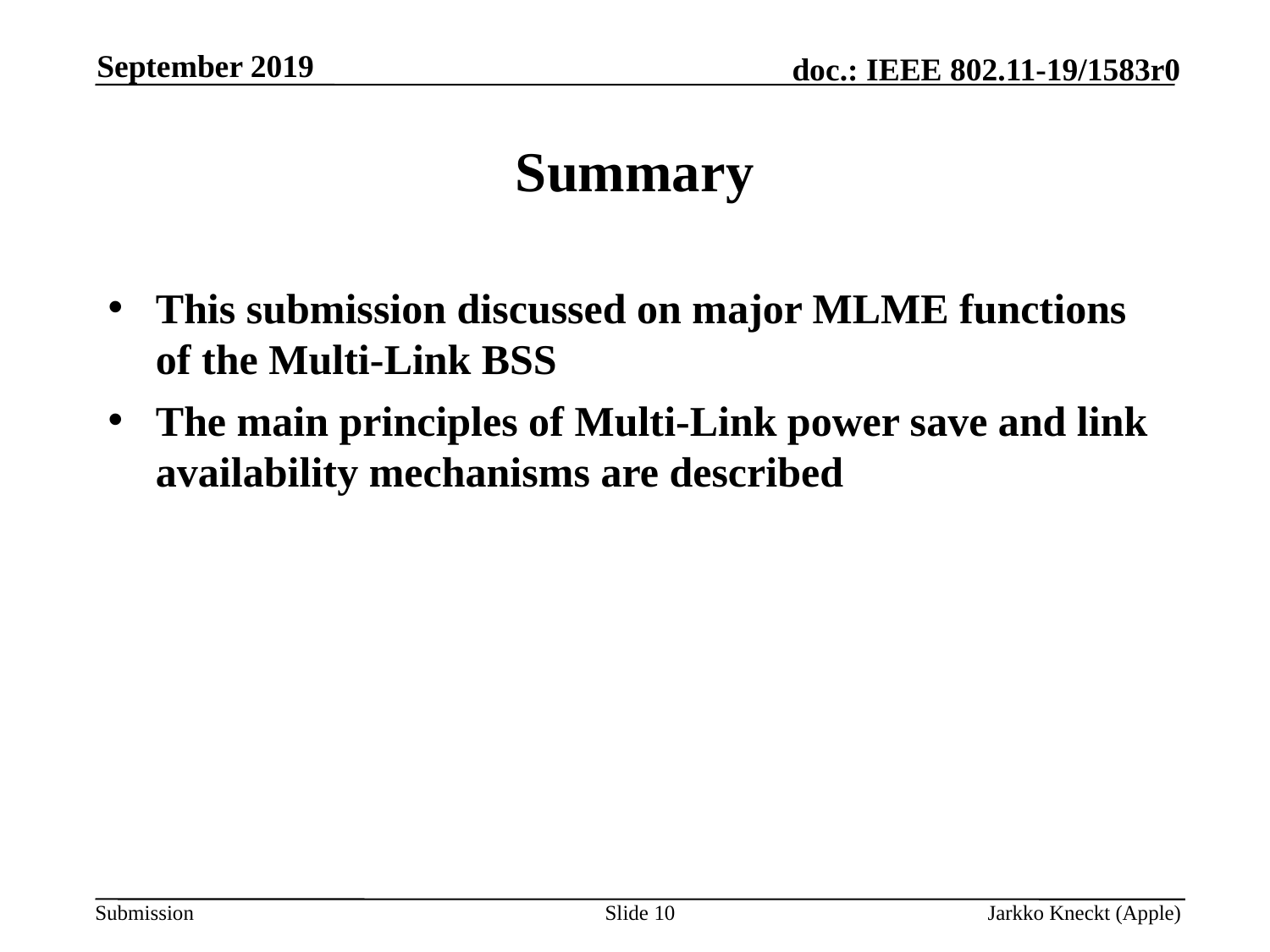

September 2019
# Summary
This submission discussed on major MLME functions of the Multi-Link BSS
The main principles of Multi-Link power save and link availability mechanisms are described
Slide 10
Jarkko Kneckt (Apple)